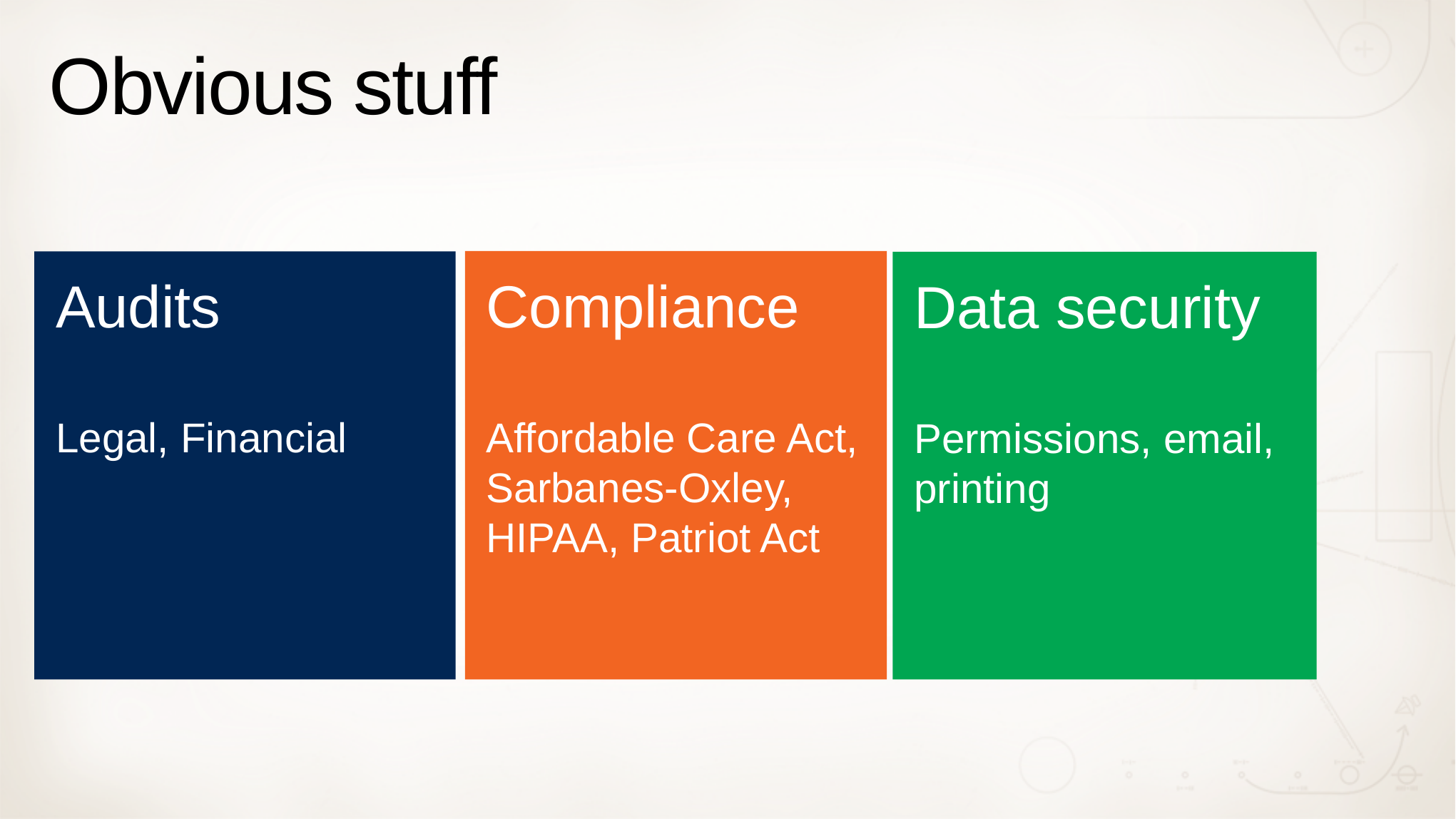

# Obvious stuff
Compliance

Affordable Care Act, Sarbanes-Oxley, HIPAA, Patriot Act

Audits

Legal, Financial

Data security

Permissions, email, printing